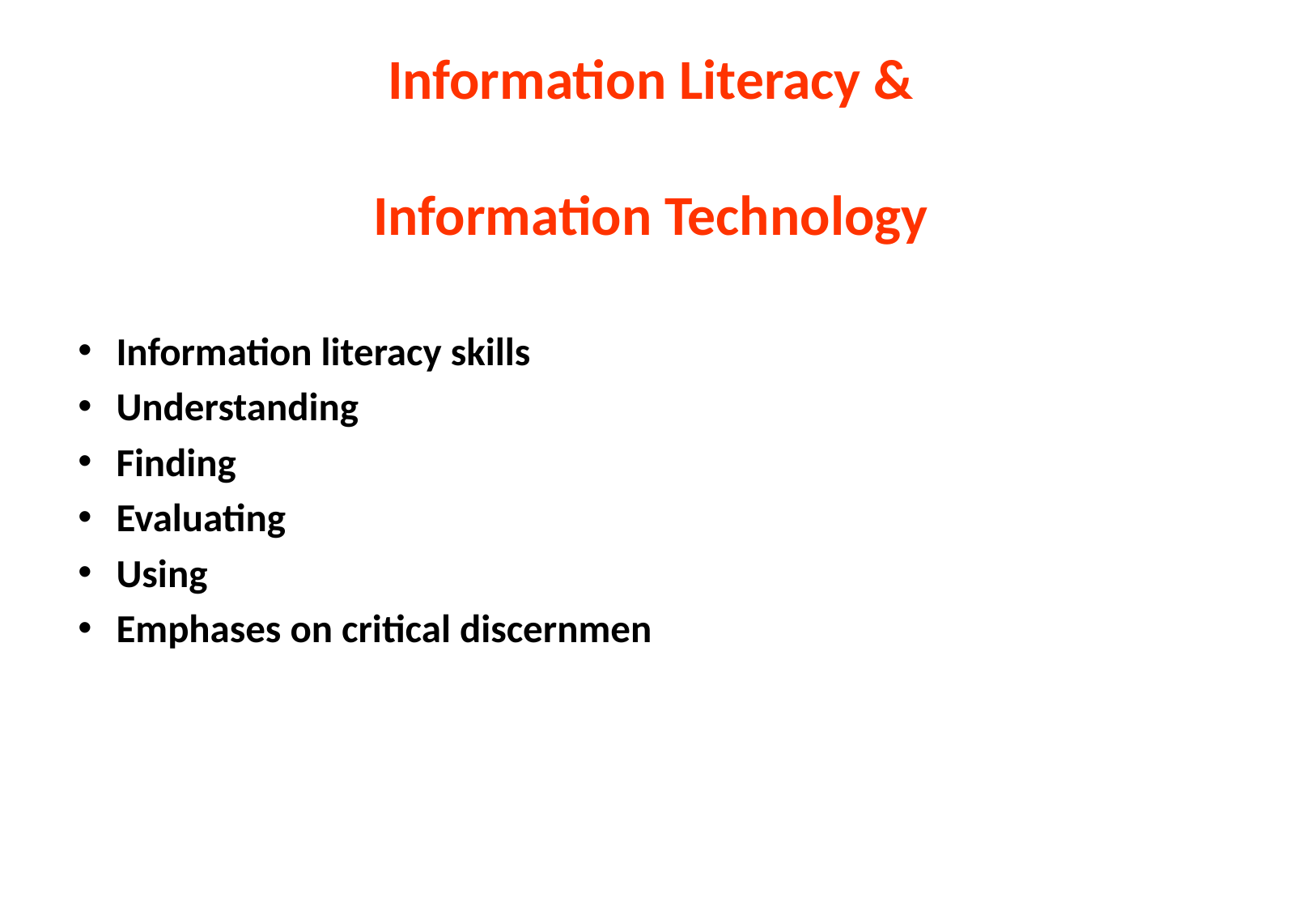

# Information Literacy & Information Technology

Information literacy skills
Understanding
Finding
Evaluating
Using
Emphases on critical discernmen

Evaluating
Using
Emphasis on critical discernment
Understanding
Finding
Evaluating
Using
Emphasis on critical discernment